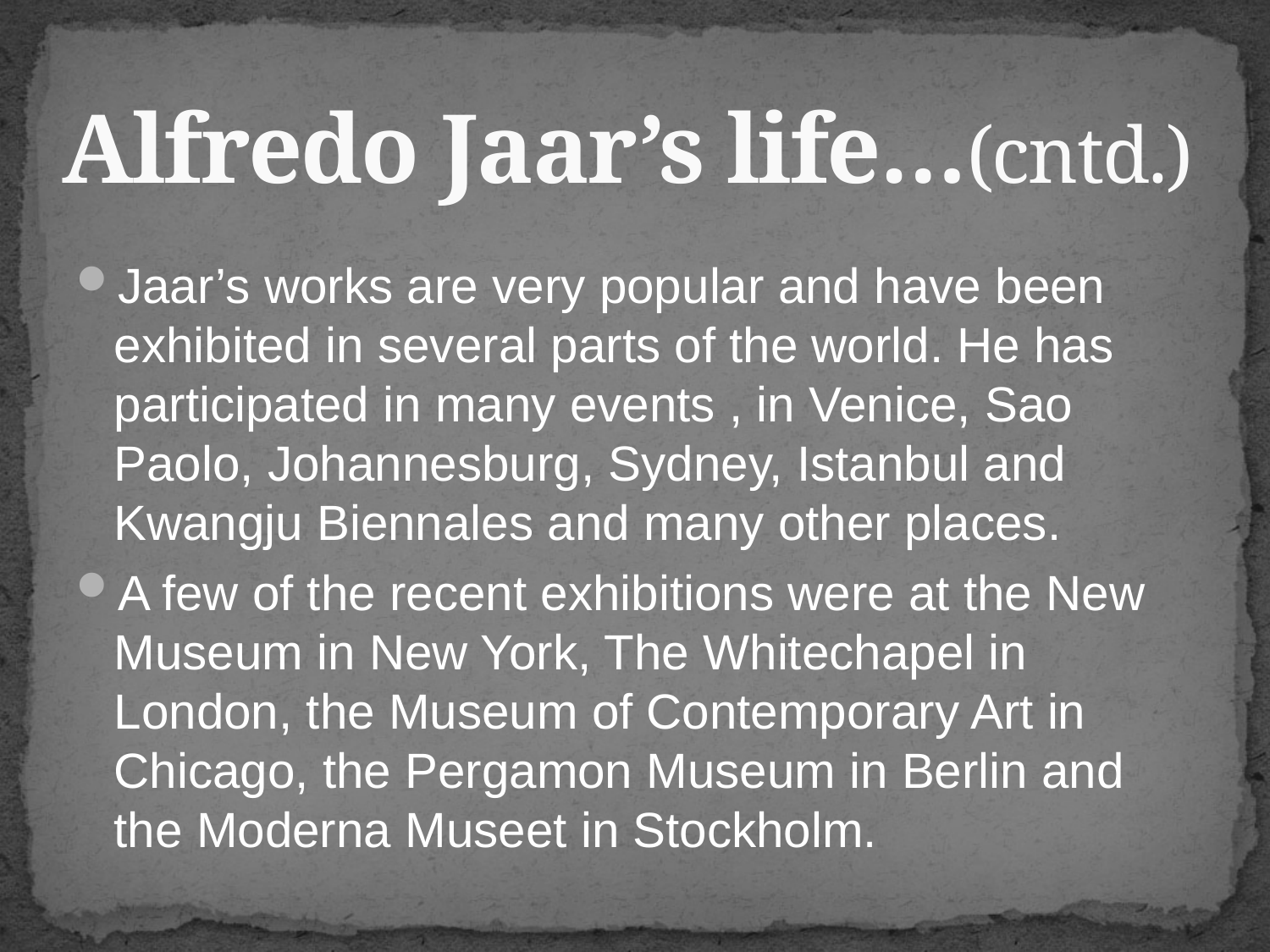

# Alfredo Jaar’s life…(cntd.)
Jaar’s works are very popular and have been exhibited in several parts of the world. He has participated in many events , in Venice, Sao Paolo, Johannesburg, Sydney, Istanbul and Kwangju Biennales and many other places.
A few of the recent exhibitions were at the New Museum in New York, The Whitechapel in London, the Museum of Contemporary Art in Chicago, the Pergamon Museum in Berlin and the Moderna Museet in Stockholm.